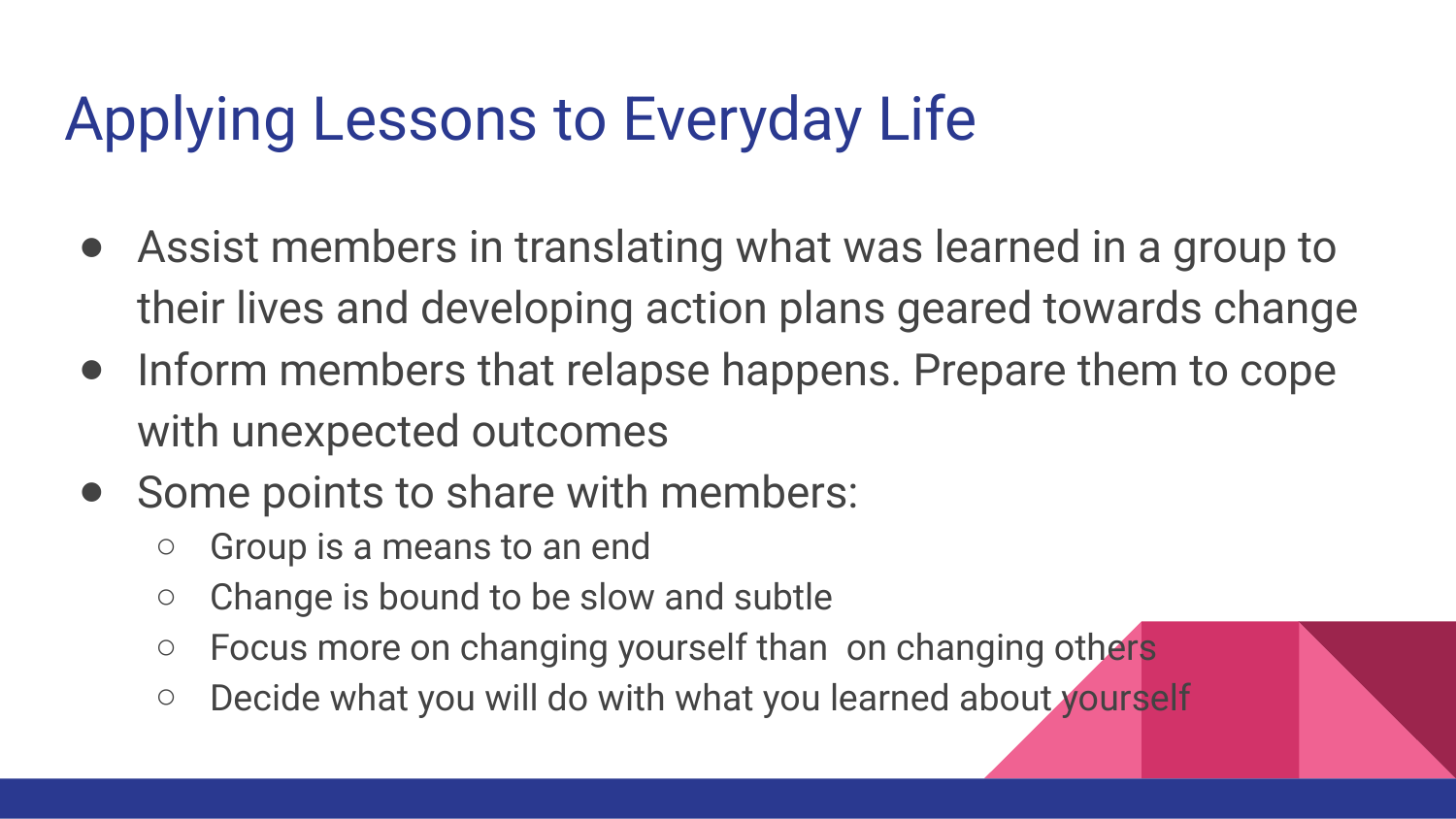

# Applying Lessons to Everyday Life
Assist members in translating what was learned in a group to their lives and developing action plans geared towards change
Inform members that relapse happens. Prepare them to cope with unexpected outcomes
Some points to share with members:
Group is a means to an end
Change is bound to be slow and subtle
Focus more on changing yourself than  on changing others
Decide what you will do with what you learned about yourself